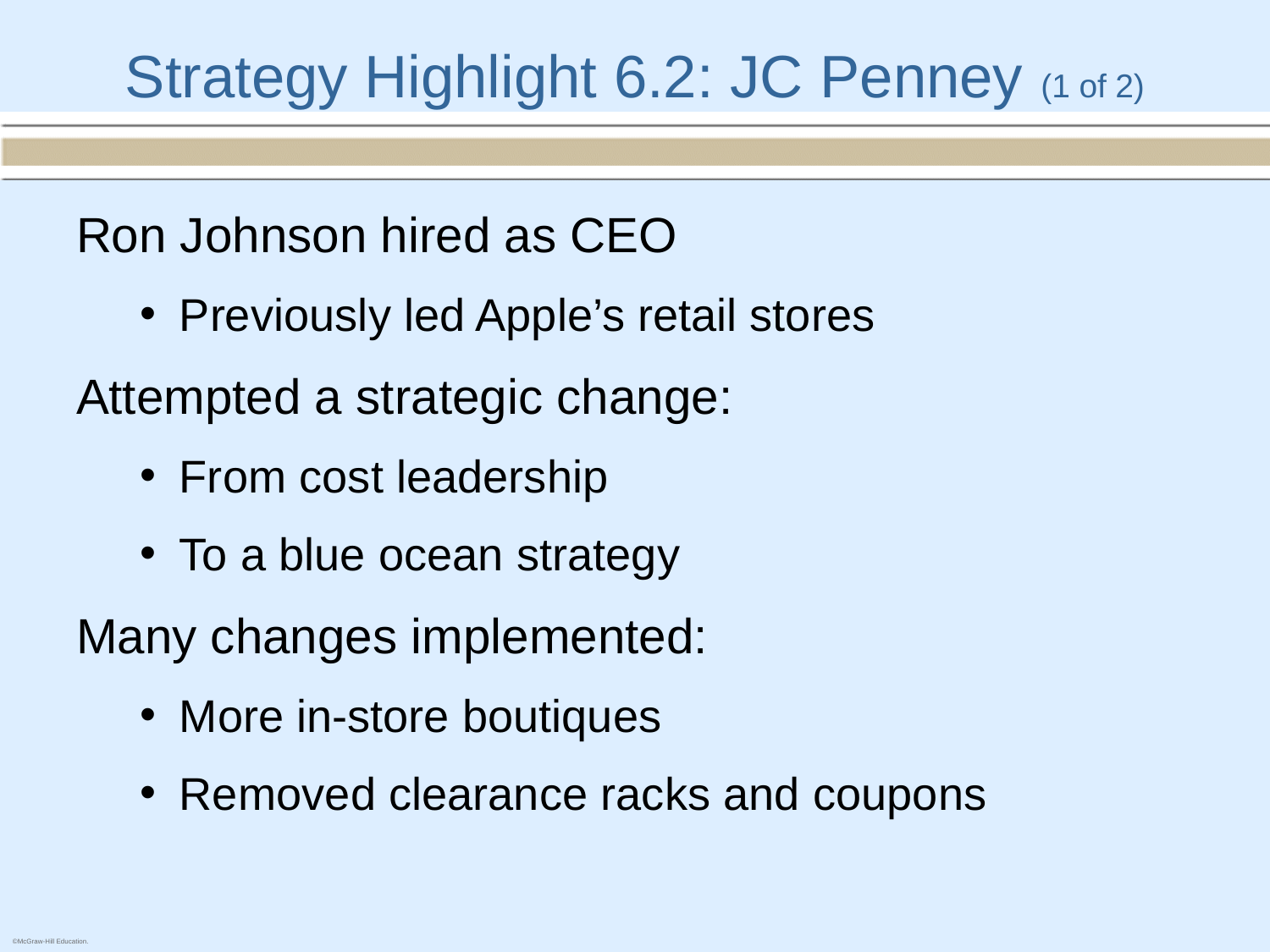

# Strategy Highlight 6.2: JC Penney (1 of 2)
Ron Johnson hired as CEO
Previously led Apple’s retail stores
Attempted a strategic change:
From cost leadership
To a blue ocean strategy
Many changes implemented:
More in-store boutiques
Removed clearance racks and coupons